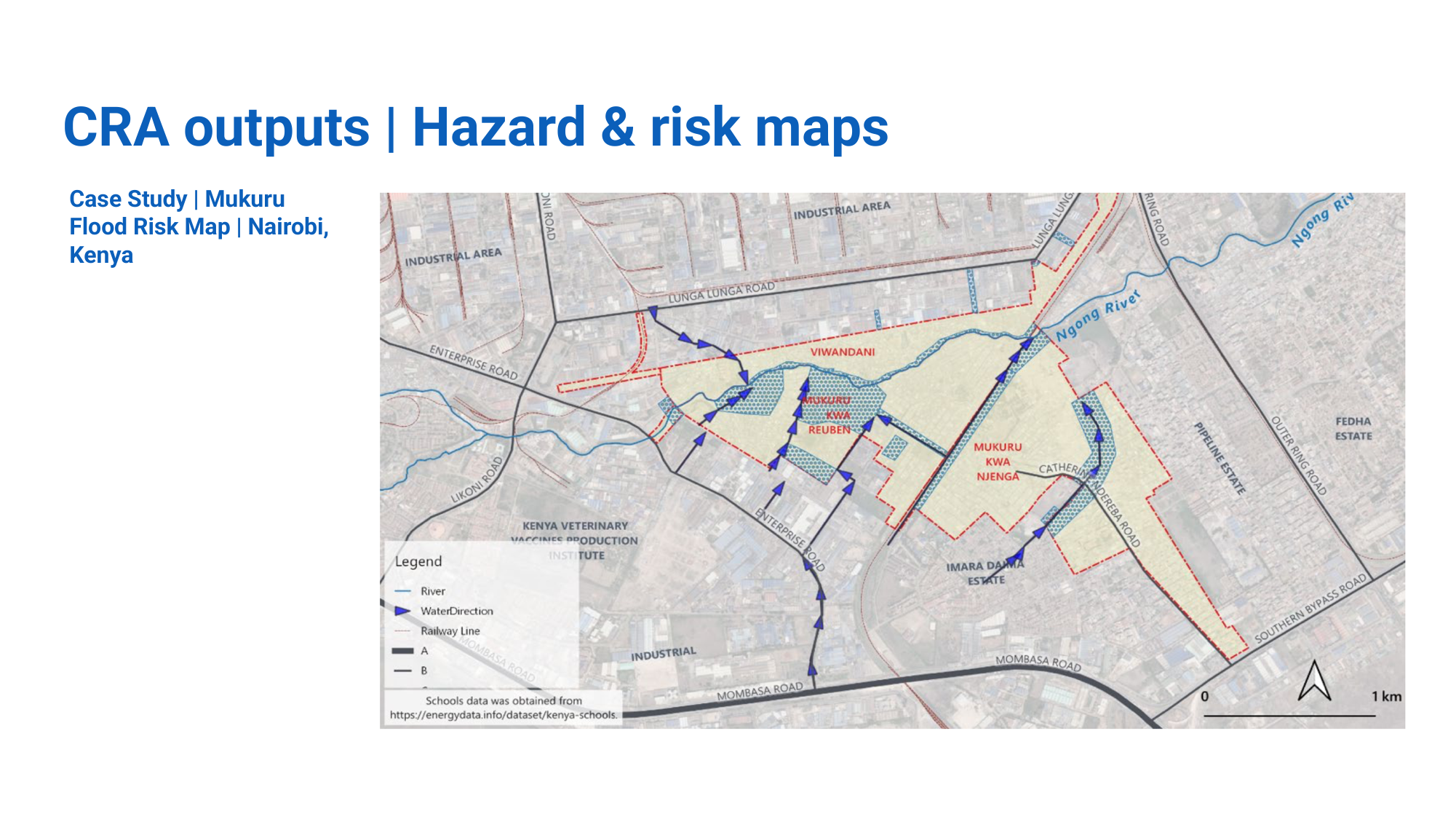

CRA outputs | Hazard & risk maps
Case Study | Mukuru Flood Risk Map | Nairobi, Kenya

63